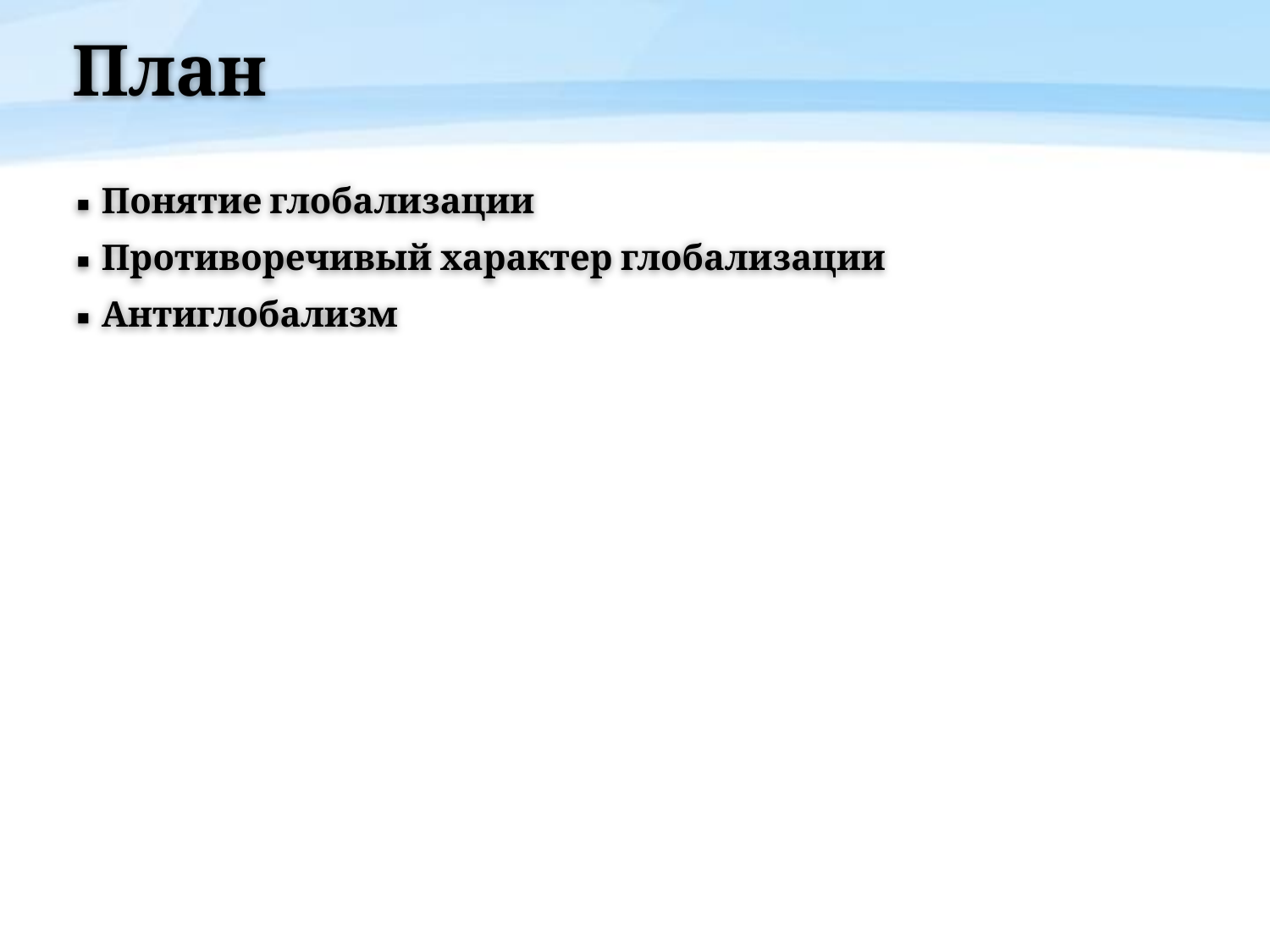

# План
Понятие глобализации
Противоречивый характер глобализации
Антиглобализм